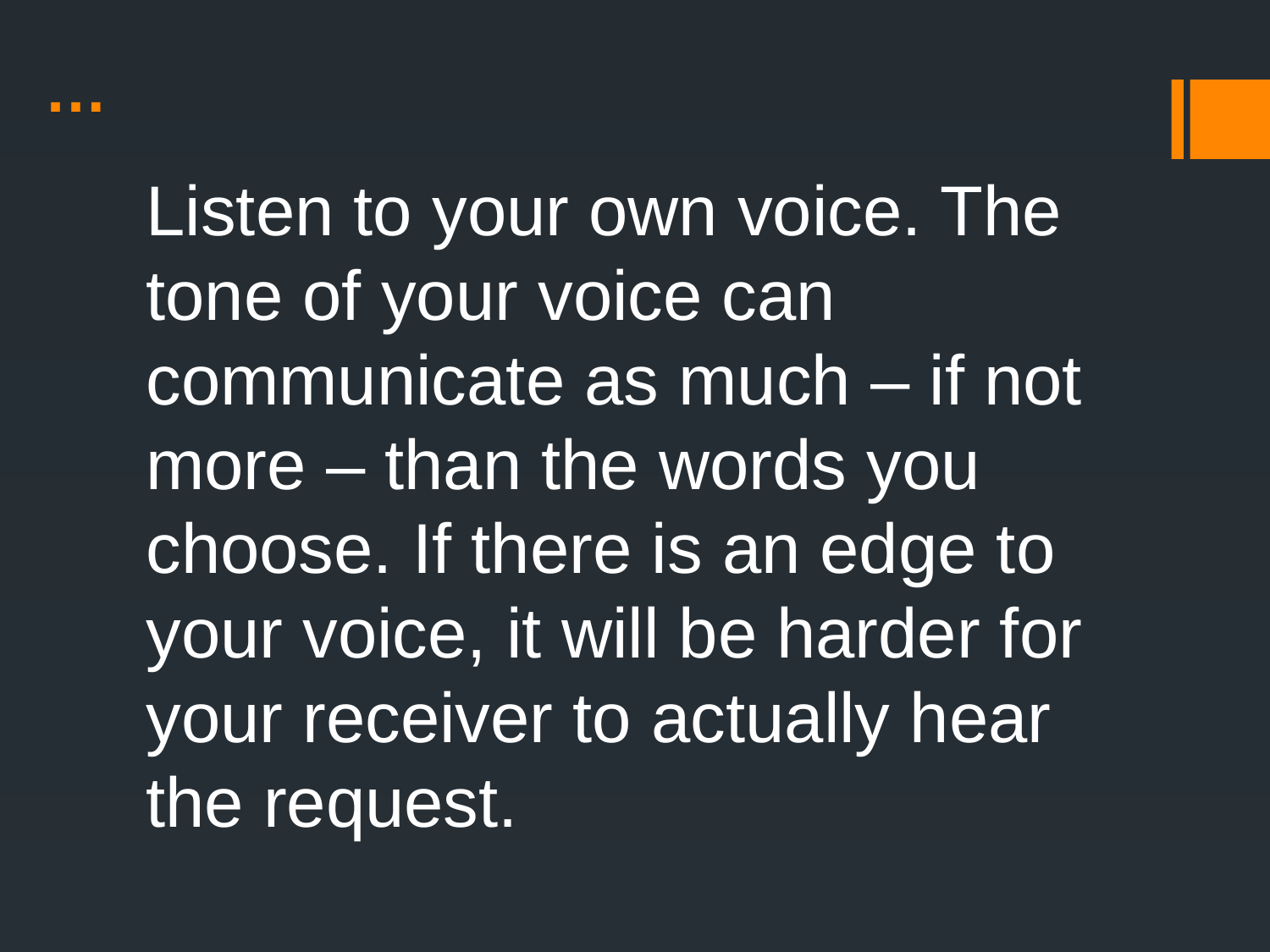

# …
Listen to your own voice. The tone of your voice can communicate as much – if not more – than the words you choose. If there is an edge to your voice, it will be harder for your receiver to actually hear the request.